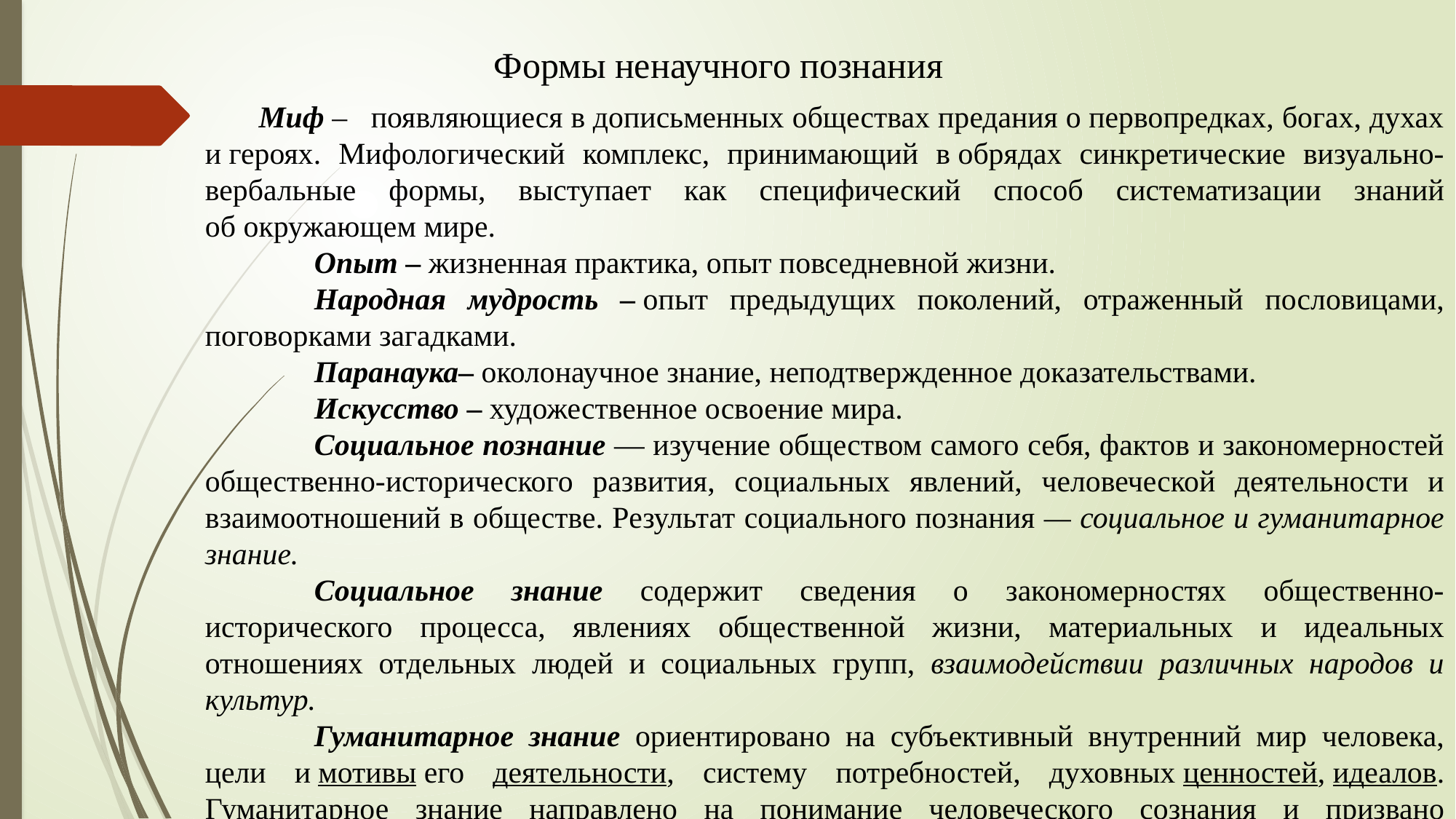

Формы ненаучного познания
Миф –   появляющиеся в дописьменных обществах предания о первопредках, богах, духах и героях. Мифологический комплекс, принимающий в обрядах синкретические визуально-вербальные формы, выступает как специфический способ систематизации знаний об окружающем мире.
	Опыт – жизненная практика, опыт повседневной жизни.
	Народная мудрость – опыт предыдущих поколений, отраженный пословицами, поговорками загадками.
	Паранаука– околонаучное знание, неподтвержденное доказательствами.
	Искусство – художественное освоение мира.
	Социальное познание — изучение обществом самого себя, фактов и закономерностей общественно-исторического развития, социальных явлений, человеческой деятельности и взаимоотношений в обществе. Результат социального познания — социальное и гуманитарное знание.
	Социальное знание содержит сведения о закономерностях общественно-исторического процесса, явлениях общественной жизни, материальных и идеальных отношениях отдельных людей и социальных групп, взаимодействии различных народов и культур.
	Гуманитарное знание ориентировано на субъективный внутренний мир человека, цели и мотивы его деятельности, систему потребностей, духовных ценностей, идеалов. Гуманитарное знание направлено на понимание человеческого сознания и призвано способствовать развитию личности, формировать моральные, идейные, мировоззренческие установки.